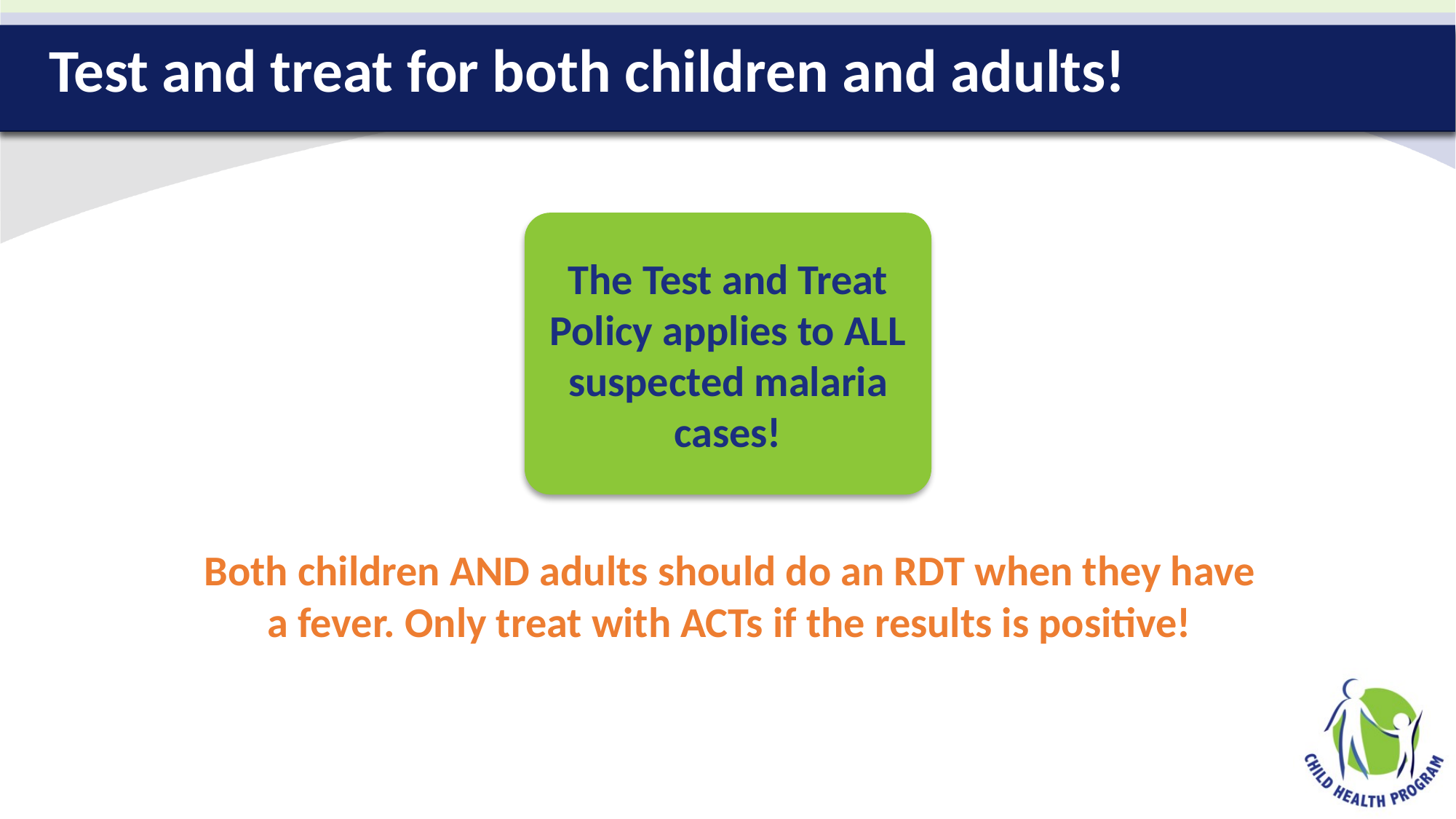

# Test and treat for both children and adults!
The Test and Treat Policy applies to ALL suspected malaria cases!
Both children AND adults should do an RDT when they have a fever. Only treat with ACTs if the results is positive!